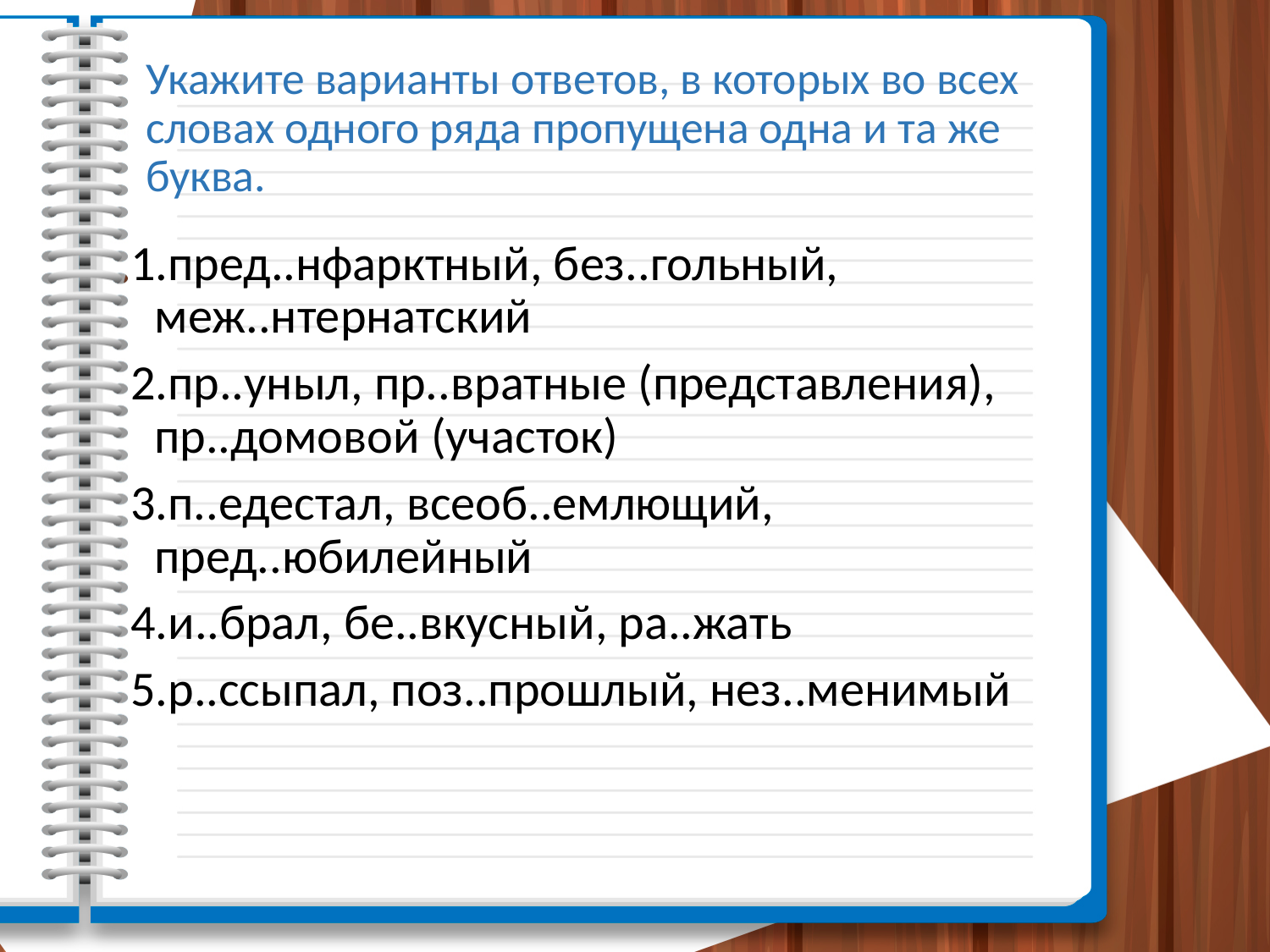

# Укажите варианты ответов, в которых во всех словах одного ряда пропущена одна и та же буква.
1.пред..нфарктный, без..гольный, меж..нтернатский
2.пр..уныл, пр..вратные (представления), пр..домовой (участок)
3.п..едестал, всеоб..емлющий, пред..юбилейный
4.и..брал, бе..вкусный, ра..жать
5.р..ссыпал, поз..прошлый, нез..менимый